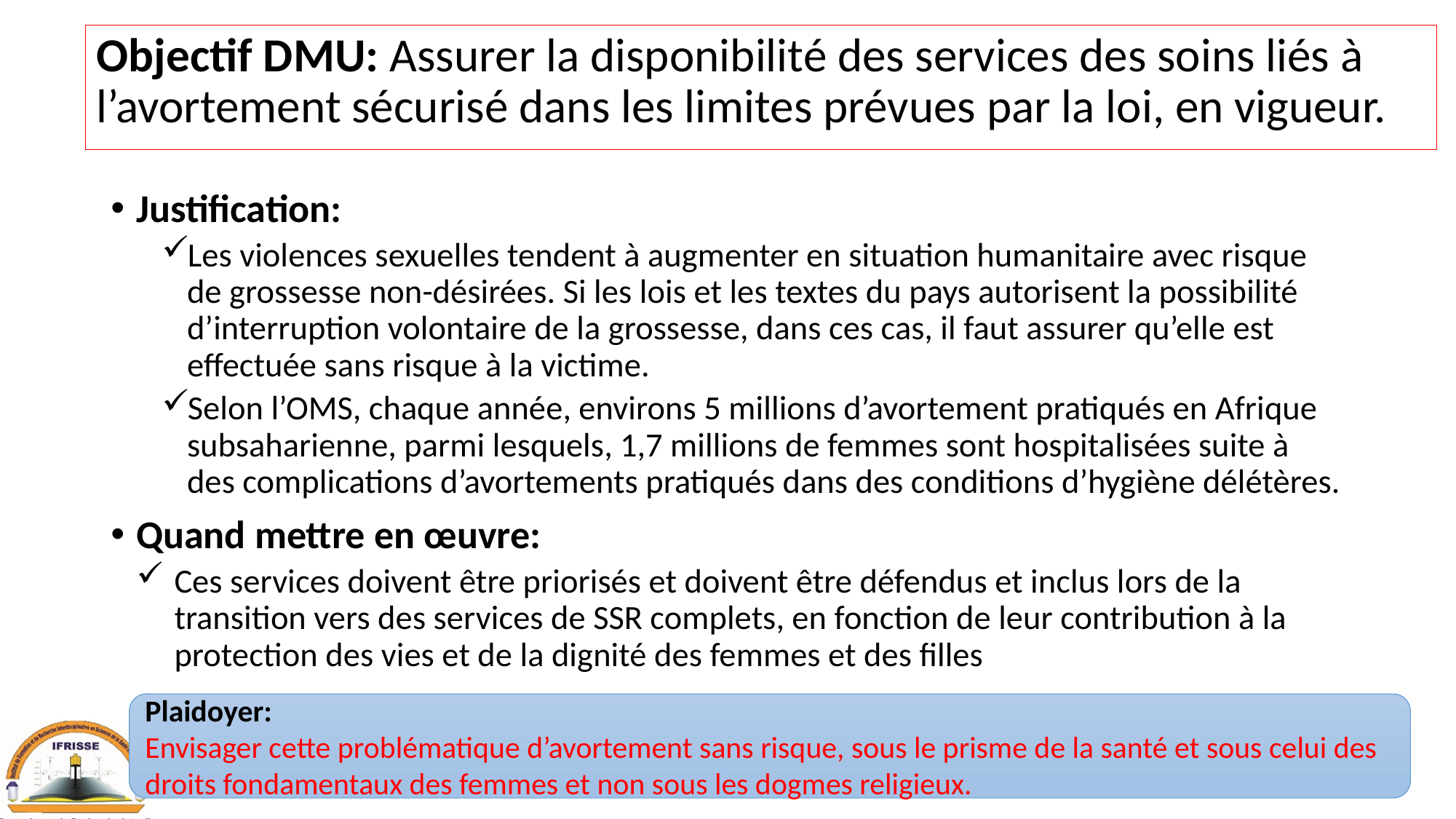

# Objectif DMU: Assurer la disponibilité des services des soins liés à l’avortement sécurisé dans les limites prévues par la loi, en vigueur.
Justification:
Les violences sexuelles tendent à augmenter en situation humanitaire avec risque de grossesse non-désirées. Si les lois et les textes du pays autorisent la possibilité d’interruption volontaire de la grossesse, dans ces cas, il faut assurer qu’elle est effectuée sans risque à la victime.
Selon l’OMS, chaque année, environs 5 millions d’avortement pratiqués en Afrique subsaharienne, parmi lesquels, 1,7 millions de femmes sont hospitalisées suite à des complications d’avortements pratiqués dans des conditions d’hygiène délétères.
Quand mettre en œuvre:
Ces services doivent être priorisés et doivent être défendus et inclus lors de la transition vers des services de SSR complets, en fonction de leur contribution à la protection des vies et de la dignité des femmes et des filles
Plaidoyer:
Envisager cette problématique d’avortement sans risque, sous le prisme de la santé et sous celui des droits fondamentaux des femmes et non sous les dogmes religieux.